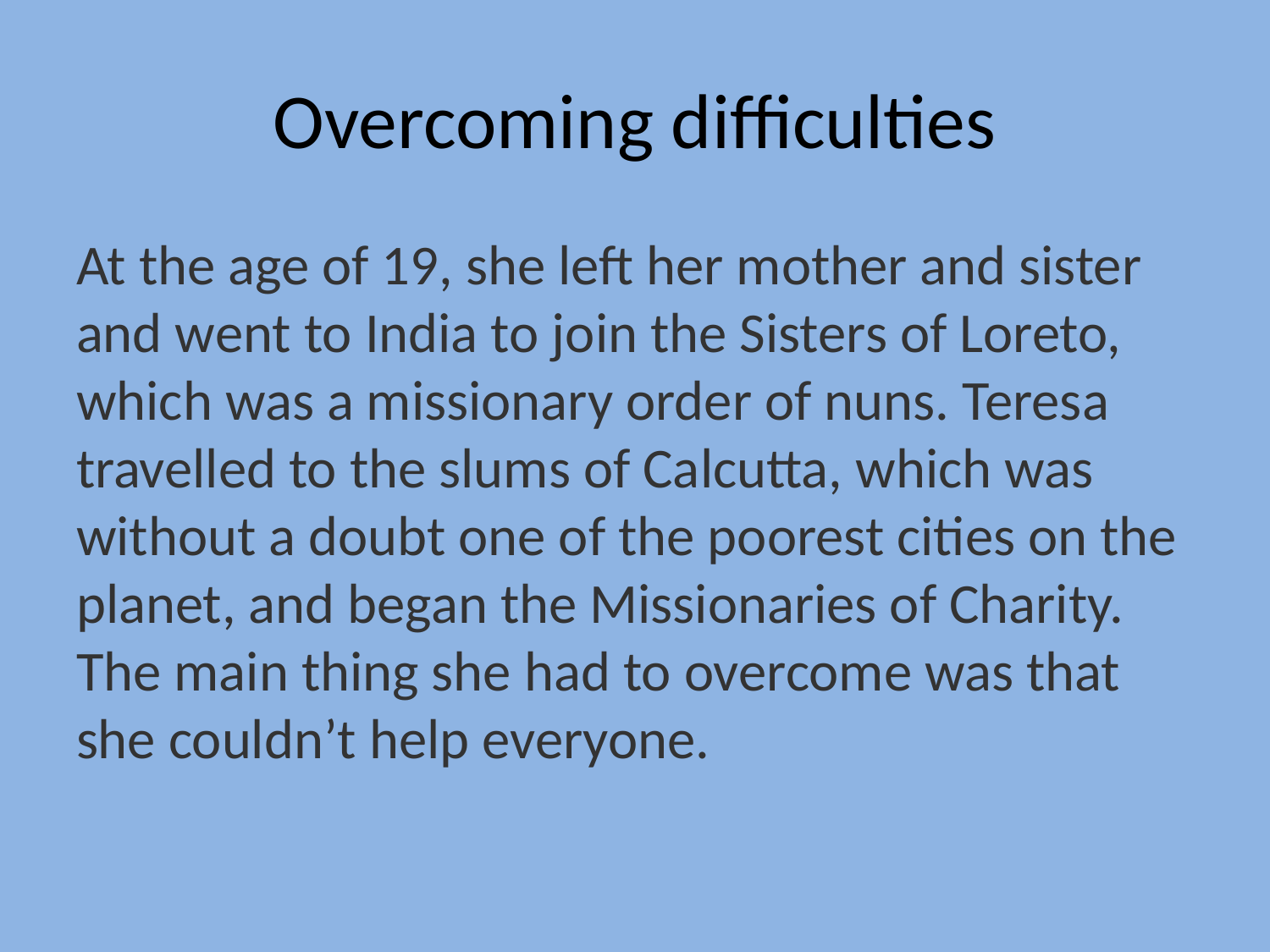

# Overcoming difficulties
At the age of 19, she left her mother and sister and went to India to join the Sisters of Loreto, which was a missionary order of nuns. Teresa travelled to the slums of Calcutta, which was without a doubt one of the poorest cities on the planet, and began the Missionaries of Charity. The main thing she had to overcome was that she couldn’t help everyone.